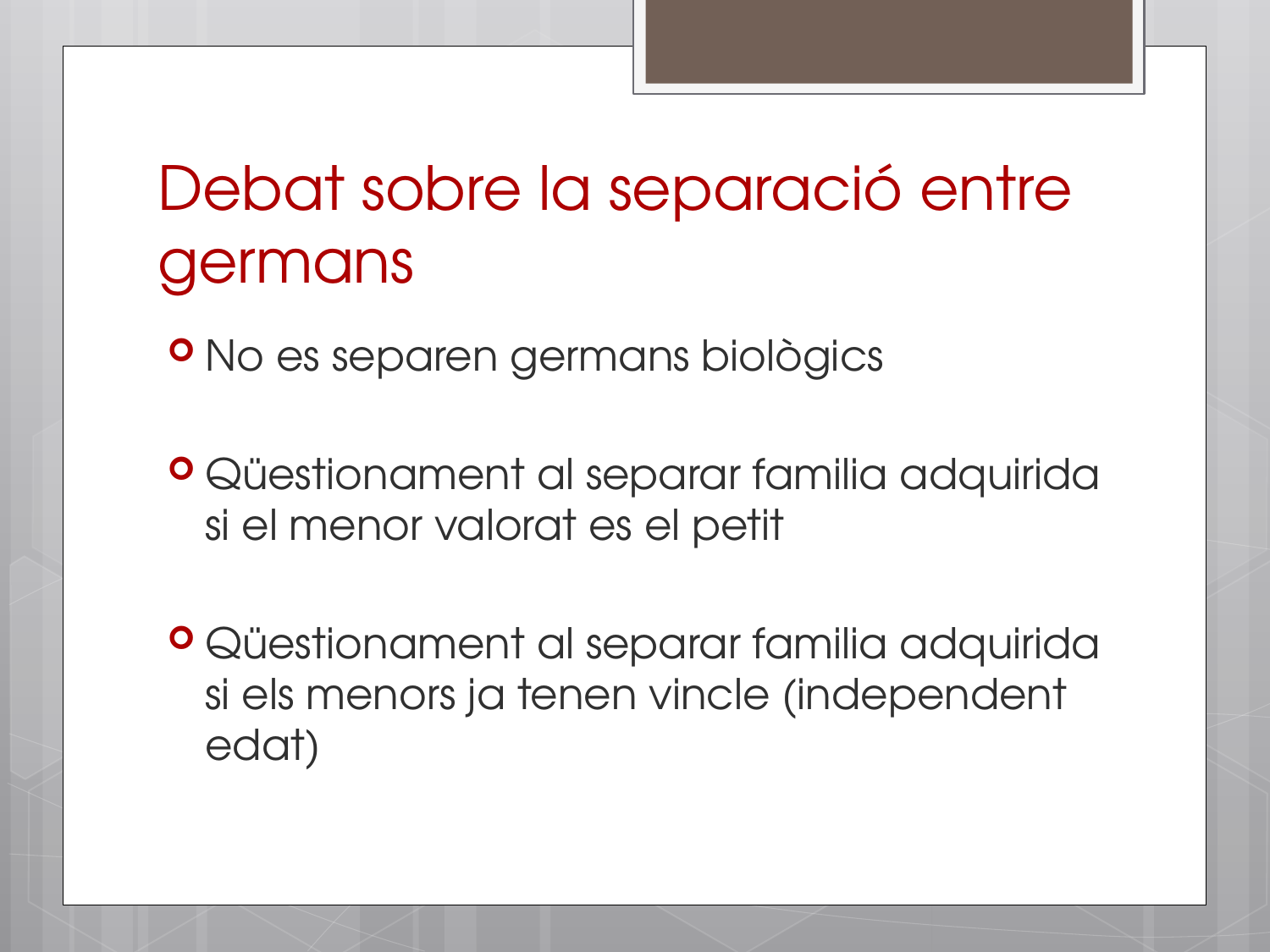

# Debat sobre la separació entre germans
No es separen germans biològics

Qüestionament al separar familia adquirida si el menor valorat es el petit

Qüestionament al separar familia adquirida si els menors ja tenen vincle (independent edat)